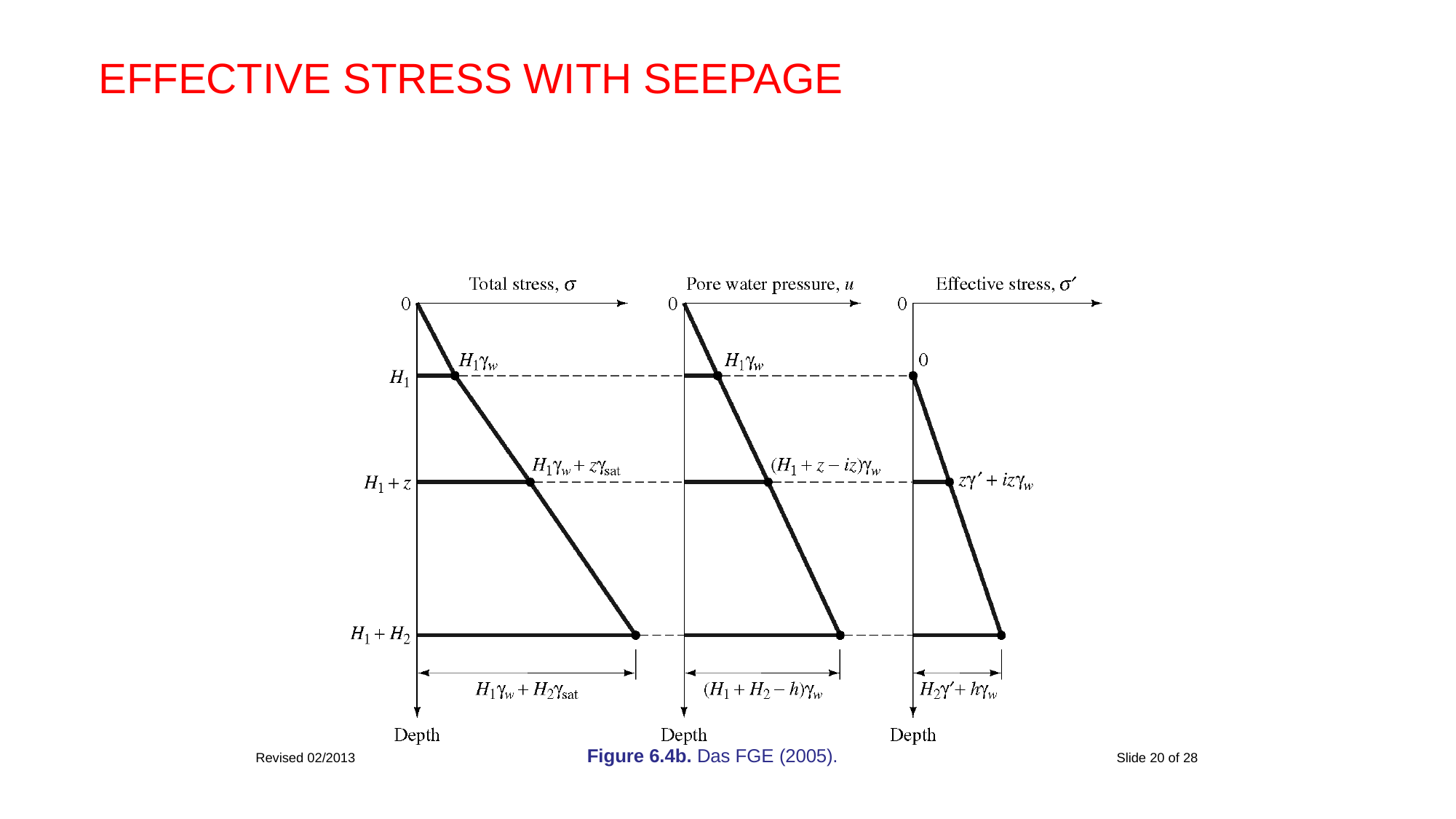

Effective StresS with seepage

Figure 6.4b. Das FGE (2005).
Slide 20 of 28
Revised 02/2013